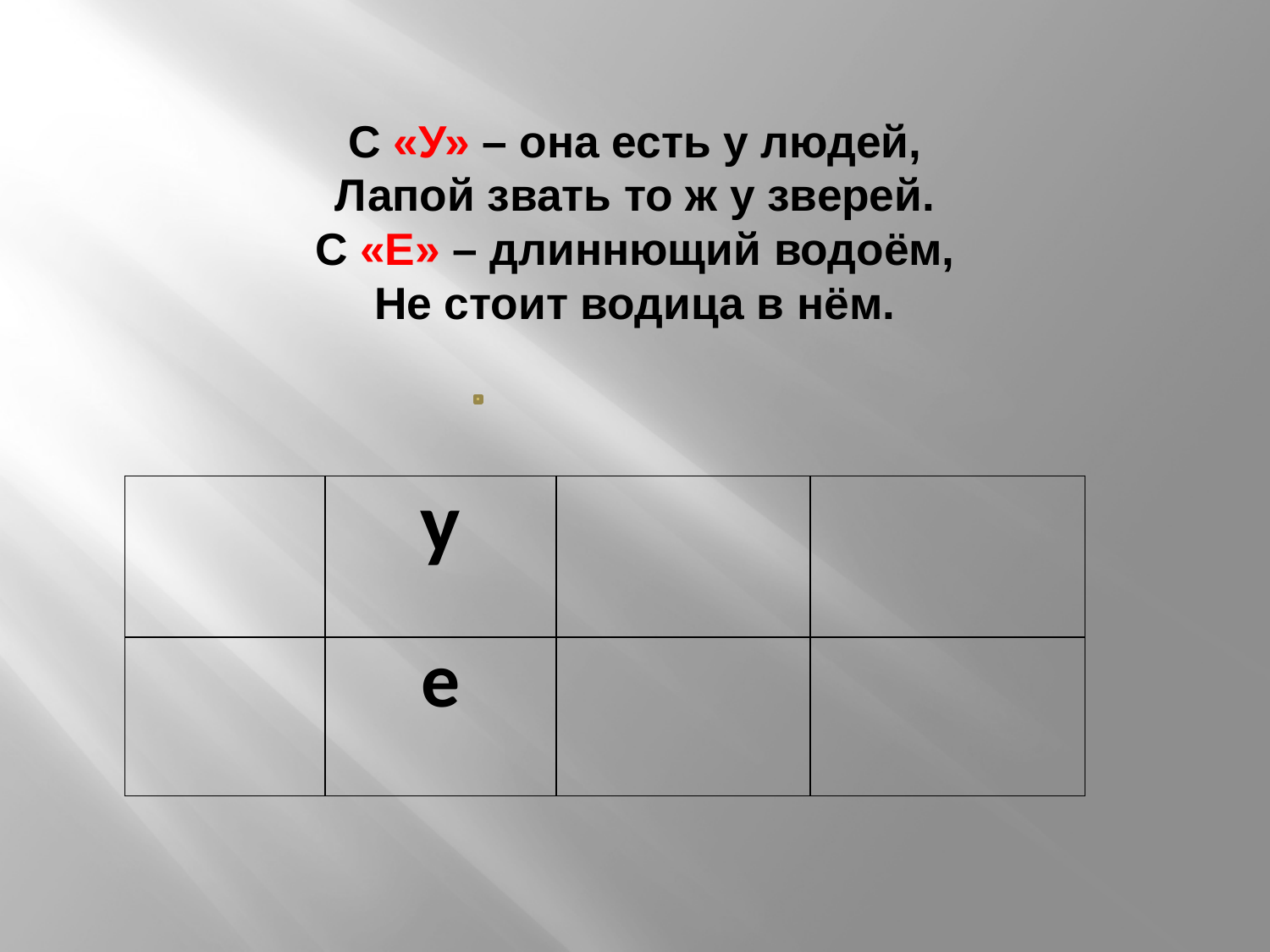

# С «У» – она есть у людей, Лапой звать то ж у зверей. С «Е» – длиннющий водоём, Не стоит водица в нём.

|  | у |  |  |
| --- | --- | --- | --- |
|  | е |  |  |